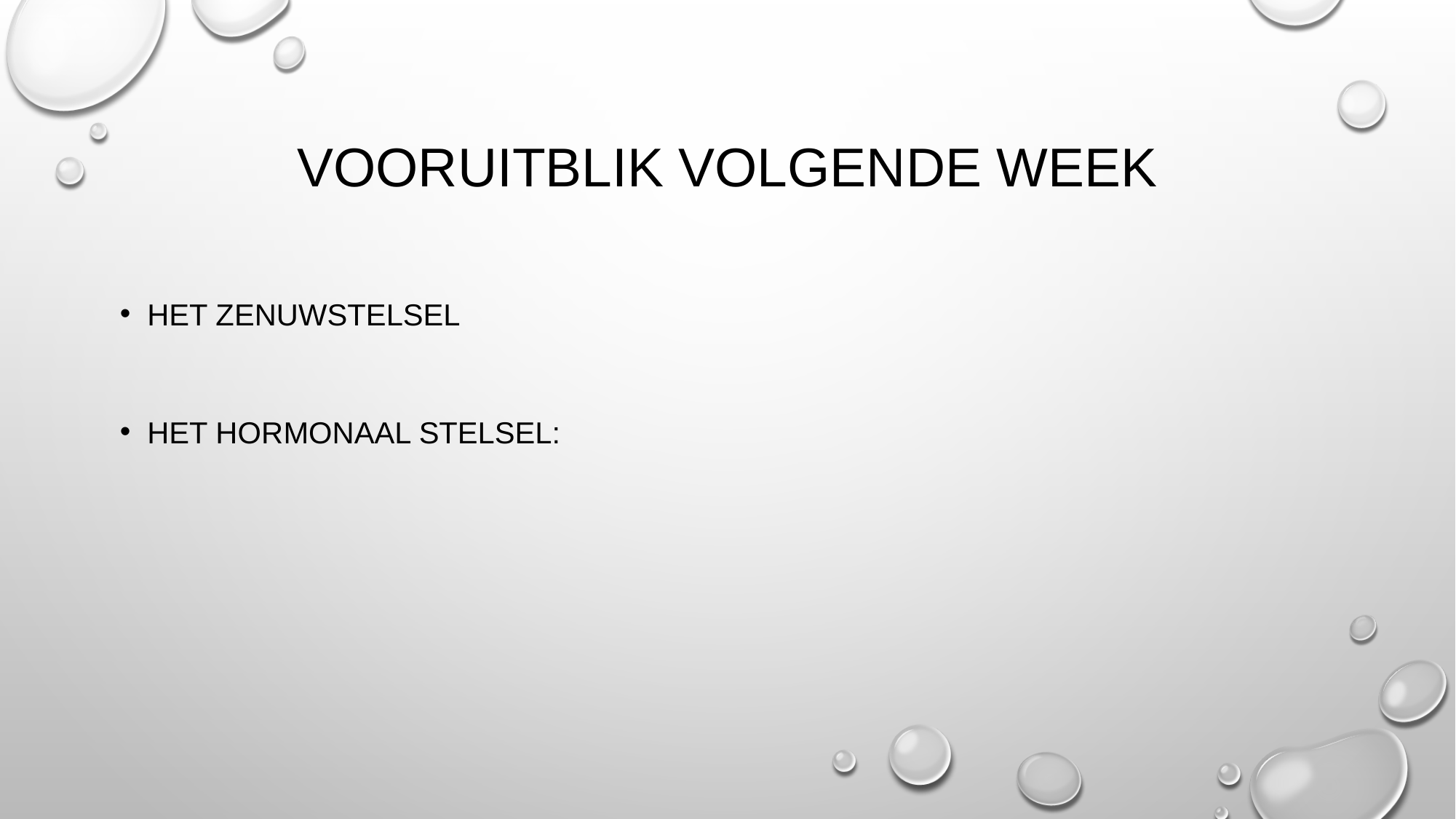

# Vooruitblik volgende week
Het zenuwstelsel

Het hormonaal stelsel: